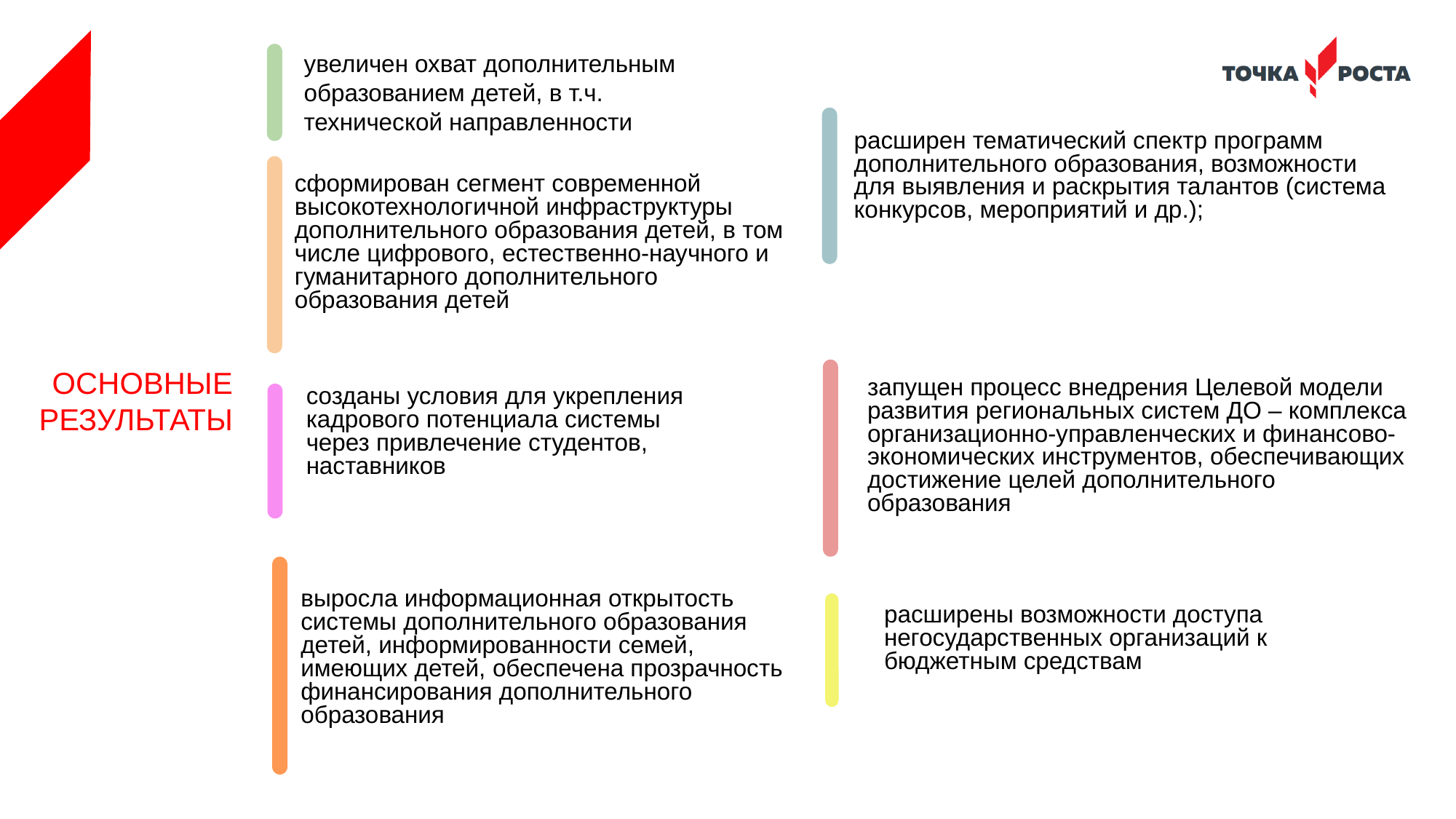

увеличен охват дополнительным образованием детей, в т.ч. технической направленности

расширен тематический спектр программ дополнительного образования, возможности для выявления и раскрытия талантов (система конкурсов, мероприятий и др.);

сформирован сегмент современной высокотехнологичной инфраструктуры дополнительного образования детей, в том числе цифрового, естественно-научного и гуманитарного дополнительного образования детей

ОСНОВНЫЕ РЕЗУЛЬТАТЫ

запущен процесс внедрения Целевой модели развития региональных систем ДО – комплекса организационно-управленческих и финансово-экономических инструментов, обеспечивающих достижение целей дополнительного образования
созданы условия для укрепления кадрового потенциала системы через привлечение студентов, наставников

выросла информационная открытость системы дополнительного образования детей, информированности семей, имеющих детей, обеспечена прозрачность финансирования дополнительного образования
расширены возможности доступа негосударственных организаций к бюджетным средствам